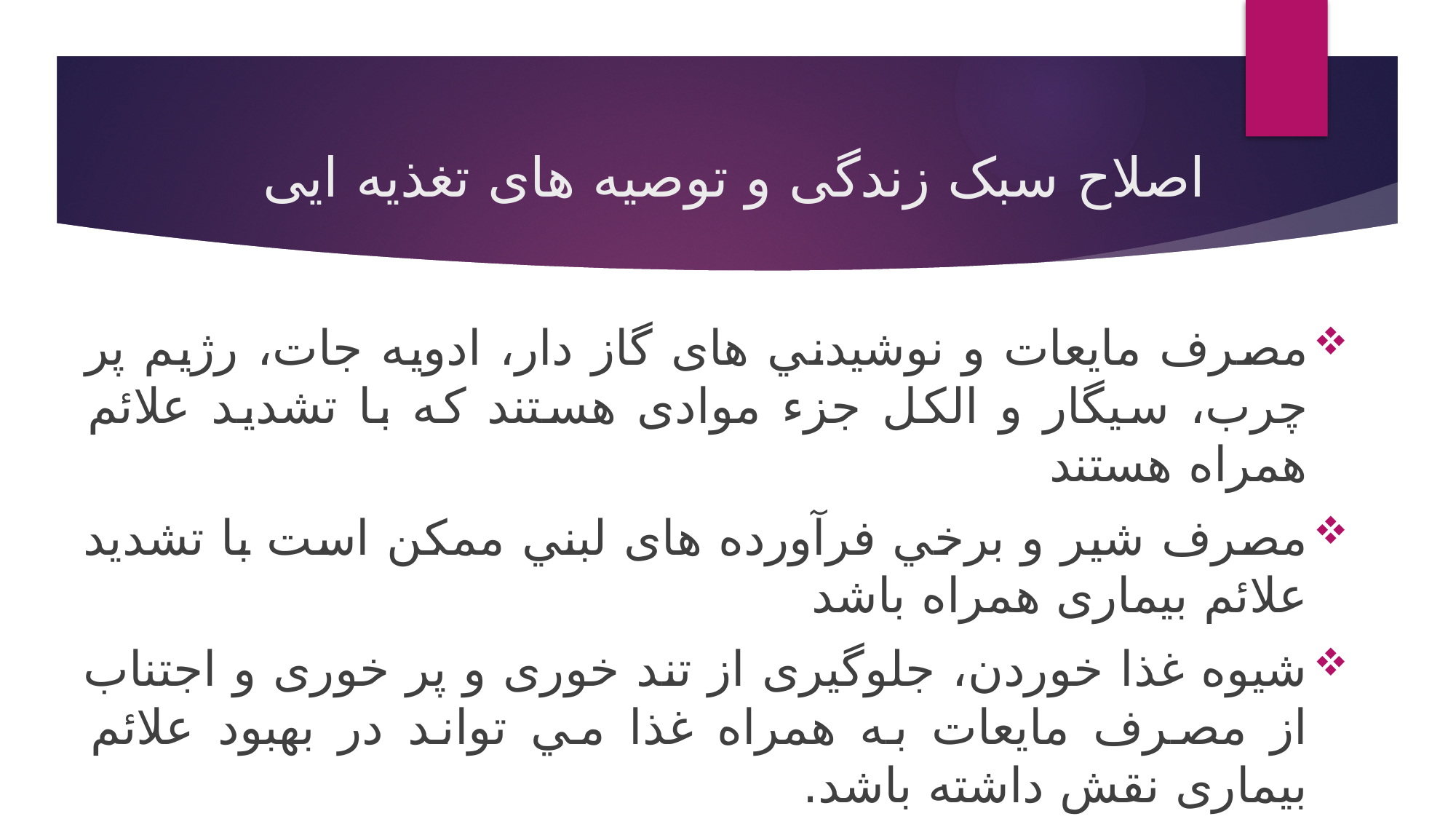

# اصلاح سبک زندگی و توصیه های تغذیه ایی
مصرف مايعات و نوشيدني های گاز دار، ادويه جات، رژيم پر چرب، سيگار و الکل جزء موادی هستند كه با تشديد علائم همراه هستند
مصرف شير و برخي فرآورده های لبني ممکن است با تشديد علائم بيماری همراه باشد
شيوه غذا خوردن، جلوگيری از تند خوری و پر خوری و اجتناب از مصرف مايعات به همراه غذا مي تواند در بهبود علائم بيماری نقش داشته باشد.